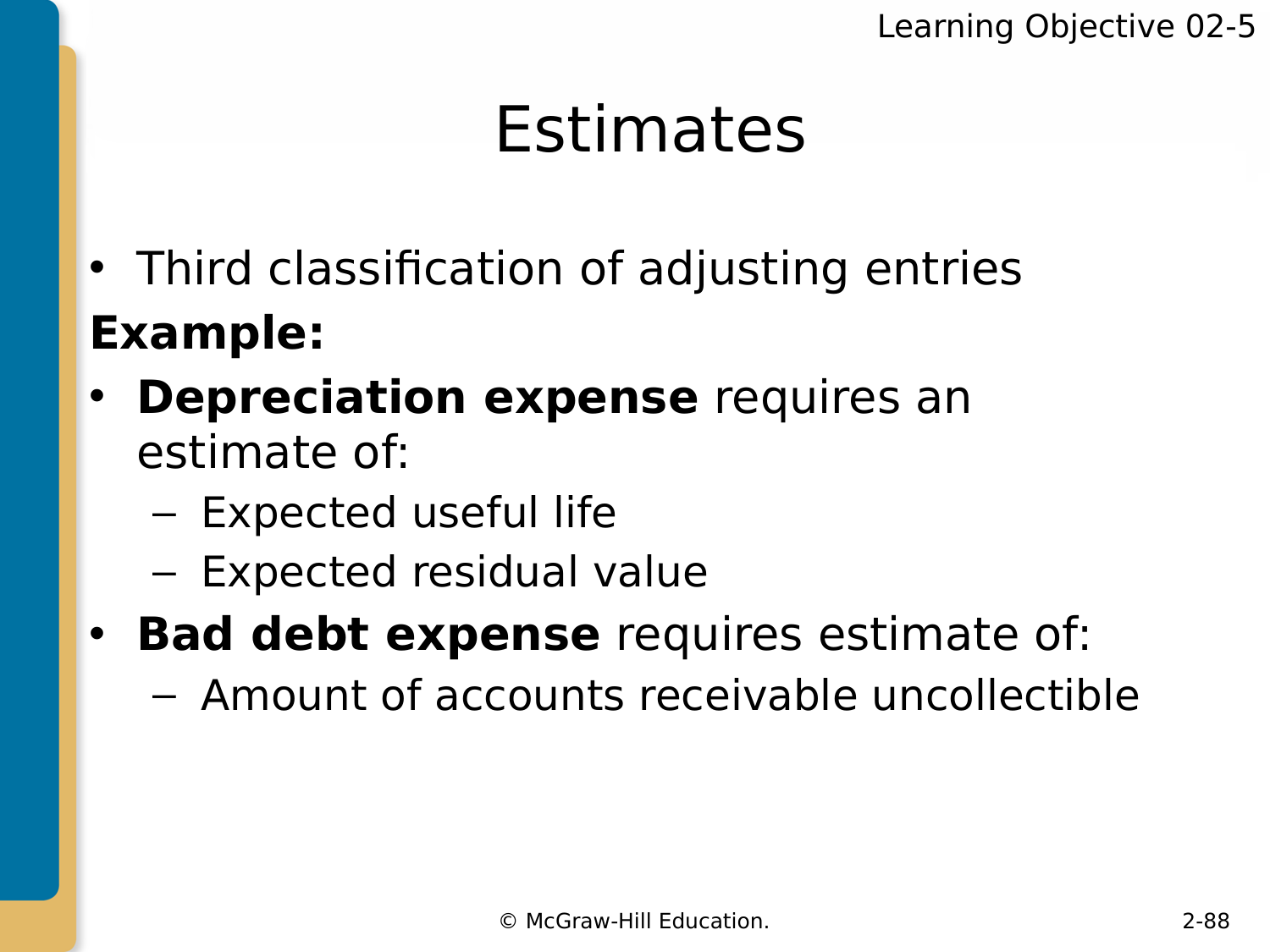

Learning Objective 02-5
# Estimates
Third classification of adjusting entries
Example:
Depreciation expense requires an estimate of:
Expected useful life
Expected residual value
Bad debt expense requires estimate of:
Amount of accounts receivable uncollectible